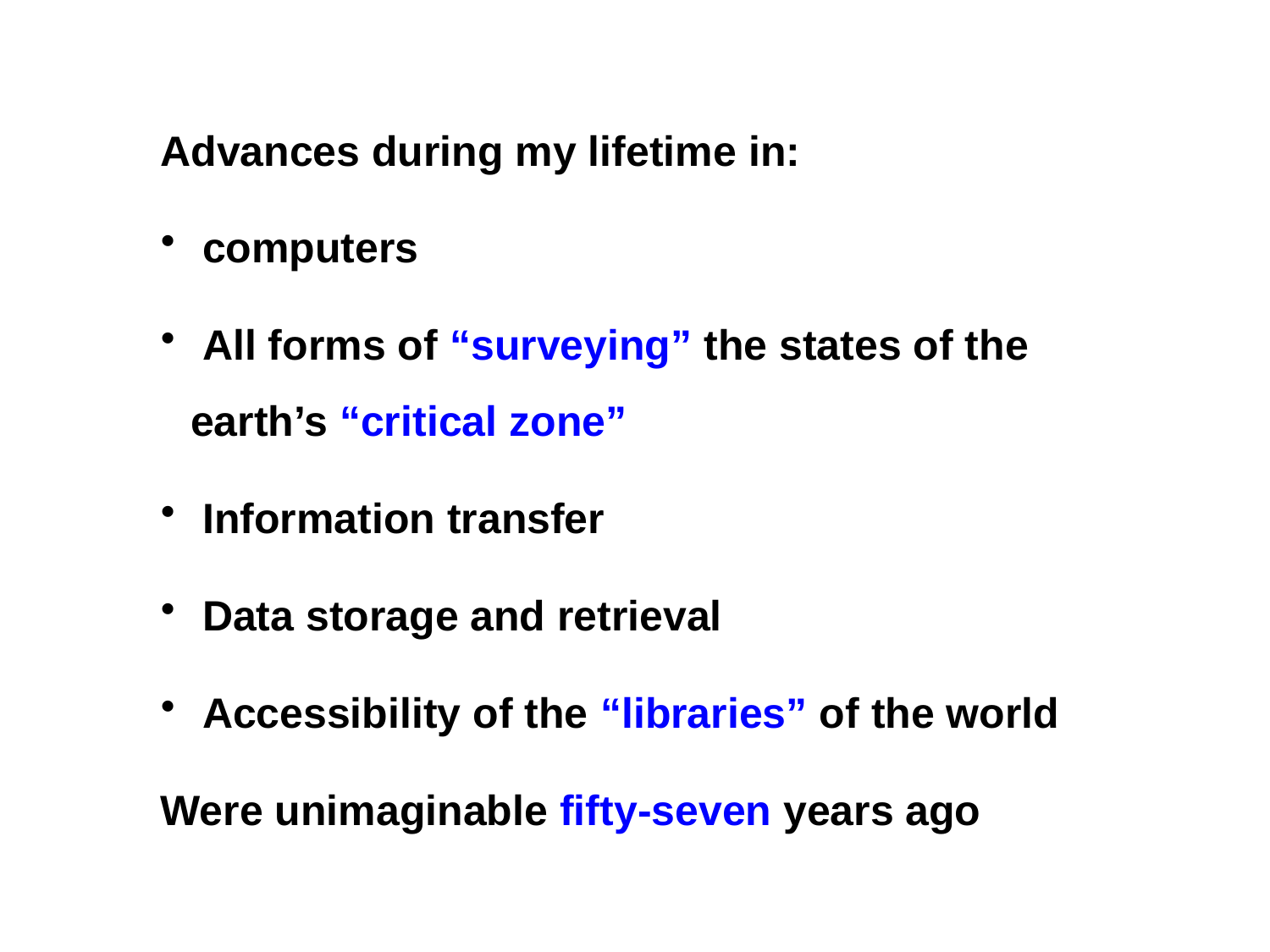

Advances during my lifetime in:
 computers
 All forms of “surveying” the states of the  earth’s “critical zone”
 Information transfer
 Data storage and retrieval
 Accessibility of the “libraries” of the world
Were unimaginable fifty-seven years ago